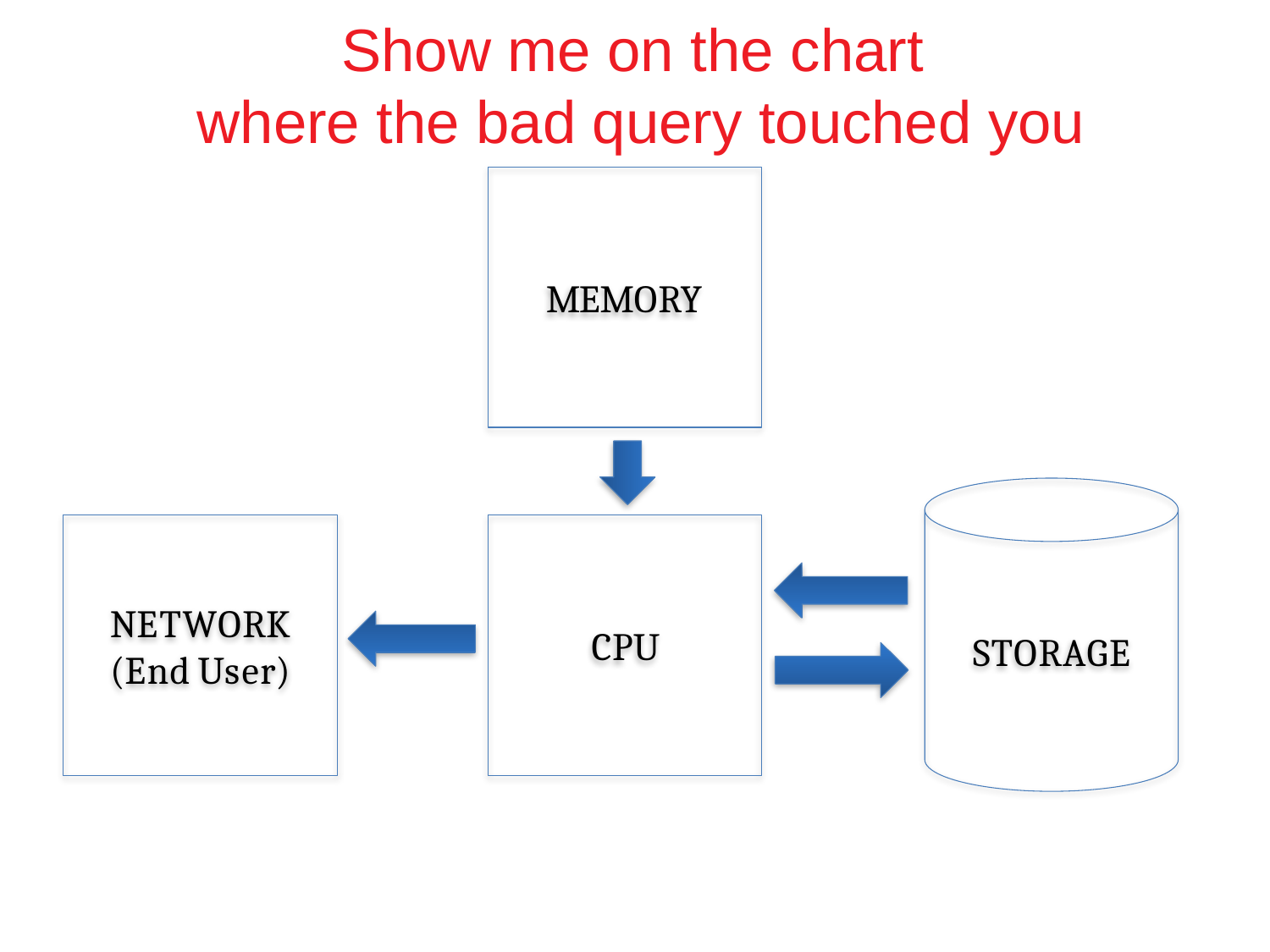

# Show me on the chart where the bad query touched you
MEMORY

STORAGE
NETWORK
(End User)
CPU